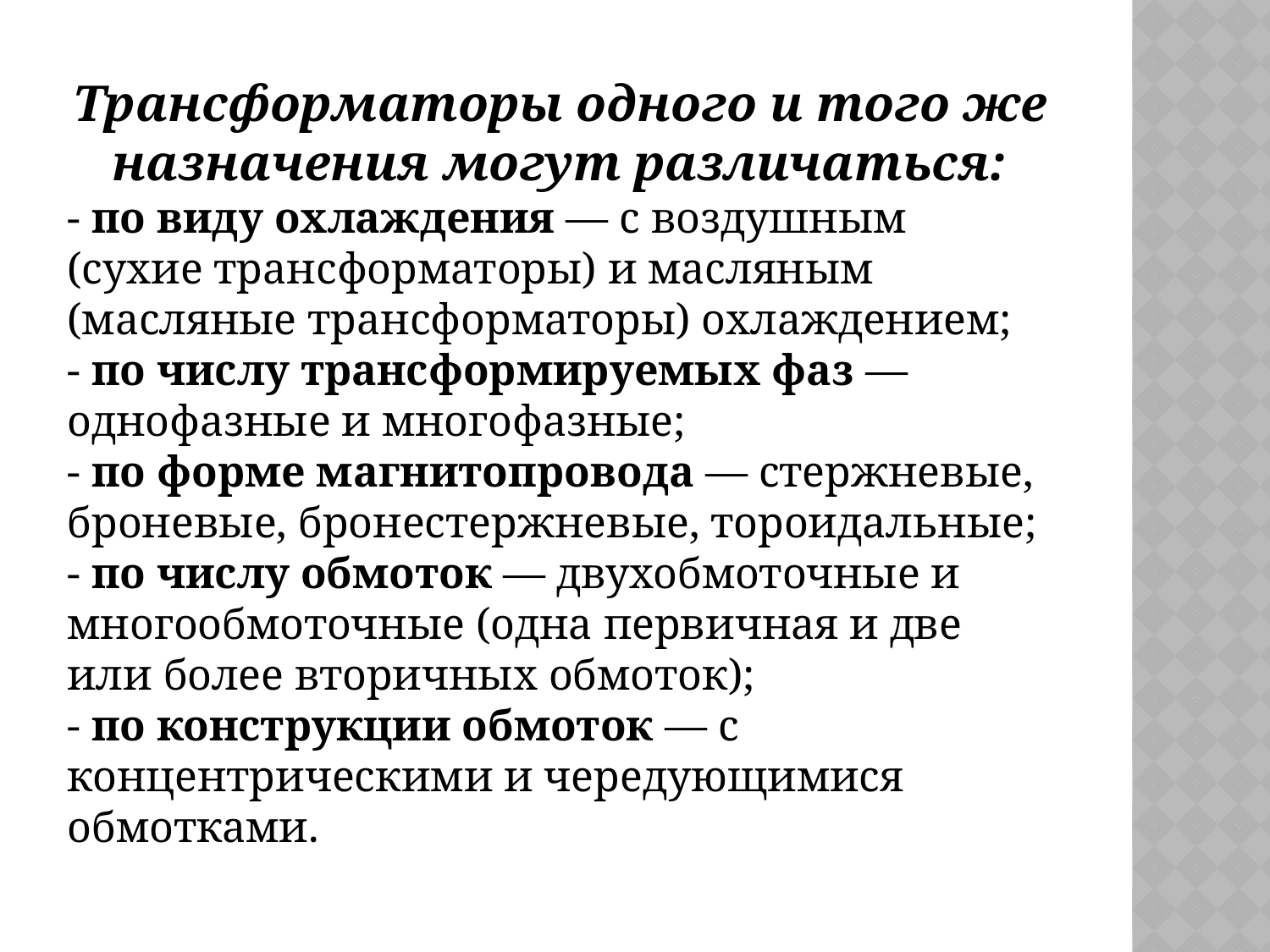

Трансформаторы одного и того же назначения могут различаться:
- по виду охлаждения — с воздушным (сухие трансформаторы) и масляным (масляные трансформаторы) охлаждением;
- по числу трансформируемых фаз — однофазные и многофазные;
- по форме магнитопровода — стержневые, броневые, бронестержневые, тороидальные;
- по числу обмоток — двухобмоточные и многообмоточные (одна первичная и две или более вторичных обмоток);
- по конструкции обмоток — с концентрическими и чередующимися обмотками.